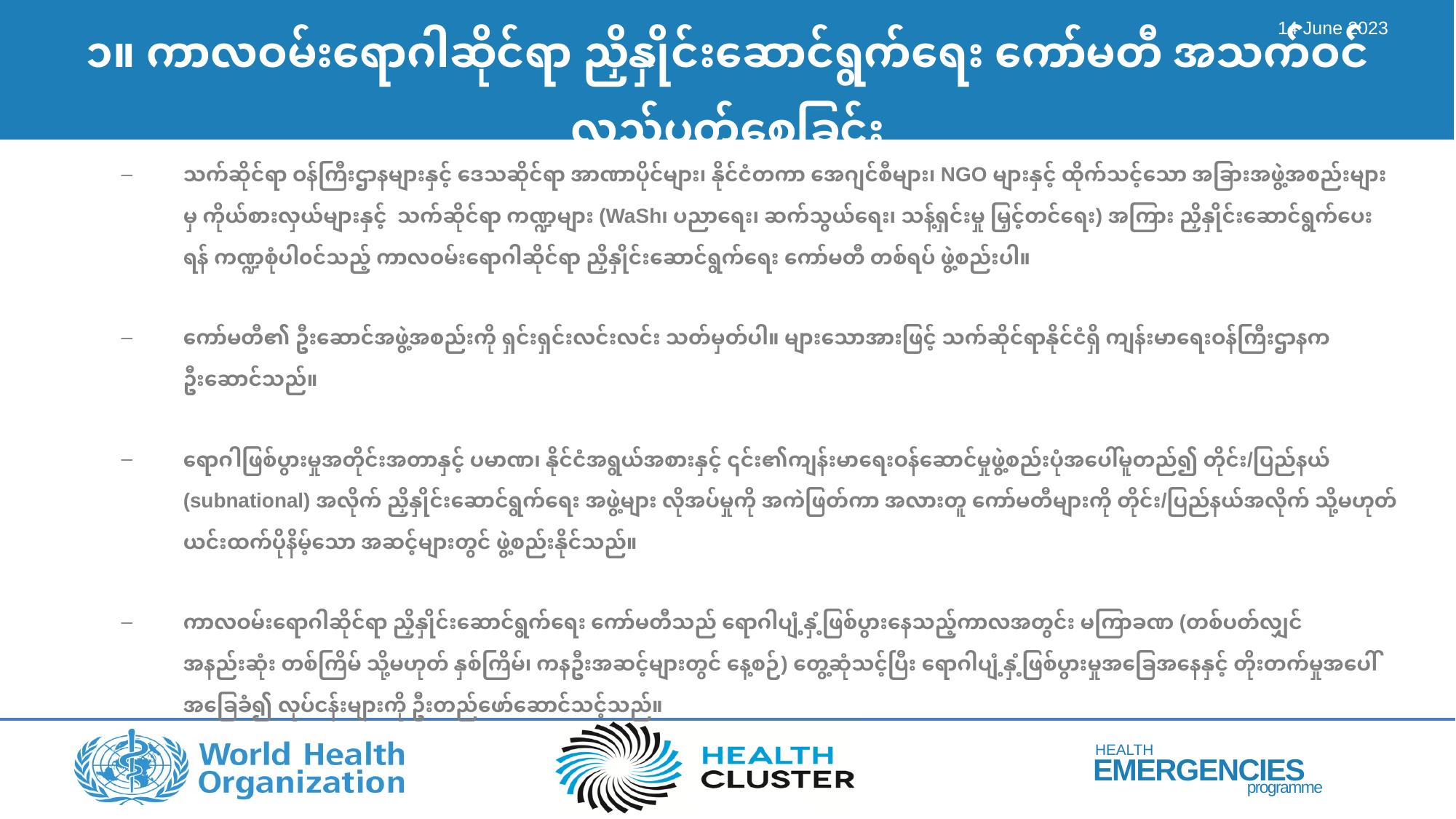

14 June 2023
# ၁။ ကာလဝမ်းရောဂါဆိုင်ရာ ညှိနှိုင်းဆောင်ရွက်ရေး ကော်မတီ အသက်ဝင်လည်ပတ်စေခြင်း
သက်ဆိုင်ရာ ဝန်ကြီးဌာနများနှင့် ဒေသဆိုင်ရာ အာဏာပိုင်များ၊ နိုင်ငံတကာ အေဂျင်စီများ၊ NGO များနှင့် ထိုက်သင့်သော အခြားအဖွဲ့အစည်းများမှ ကိုယ်စားလှယ်များနှင့်  သက်ဆိုင်ရာ ကဏ္ဍများ (WaSh၊ ပညာရေး၊ ဆက်သွယ်ရေး၊ သန့်ရှင်းမှု မြှင့်တင်ရေး) အကြား ညှိနှိုင်းဆောင်ရွက်ပေးရန် ကဏ္ဍစုံပါ၀င်သည့် ကာလဝမ်းရောဂါဆိုင်ရာ ညှိနှိုင်းဆောင်ရွက်ရေး ကော်မတီ တစ်ရပ် ဖွဲ့စည်းပါ။

ကော်မတီ၏ ဦးဆောင်အဖွဲ့အစည်းကို ရှင်းရှင်းလင်းလင်း သတ်မှတ်ပါ။ များသောအားဖြင့် သက်ဆိုင်ရာနိုင်ငံရှိ ကျန်းမာရေးဝန်ကြီးဌာနက ဦးဆောင်သည်။

ရောဂါဖြစ်ပွားမှုအတိုင်းအတာနှင့် ပမာဏ၊ နိုင်ငံအရွယ်အစားနှင့် ၎င်း၏ကျန်းမာရေးဝန်ဆောင်မှုဖွဲ့စည်းပုံအပေါ်မူတည်၍ တိုင်း/ပြည်နယ် (subnational) အလိုက် ညှိနှိုင်းဆောင်ရွက်ရေး အဖွဲ့များ လိုအပ်မှုကို အကဲဖြတ်ကာ အလားတူ ကော်မတီများကို တိုင်း/ပြည်နယ်အလိုက် သို့မဟုတ် ယင်းထက်ပိုနိမ့်သော အဆင့်များတွင် ဖွဲ့စည်းနိုင်သည်။

ကာလဝမ်းရောဂါဆိုင်ရာ ညှိနှိုင်းဆောင်ရွက်ရေး ကော်မတီသည် ရောဂါပျံ့နှံ့ဖြစ်ပွားနေသည့်ကာလအတွင်း မကြာခဏ (တစ်ပတ်လျှင် အနည်းဆုံး တစ်ကြိမ် သို့မဟုတ် နှစ်ကြိမ်၊ ကနဦးအဆင့်များတွင် နေ့စဉ်) တွေ့ဆုံသင့်ပြီး ရောဂါပျံ့နှံ့ဖြစ်ပွားမှုအခြေအနေနှင့် တိုးတက်မှုအပေါ်အခြေခံ၍ လုပ်ငန်းများကို ဦးတည်ဖော်ဆောင်သင့်သည်။